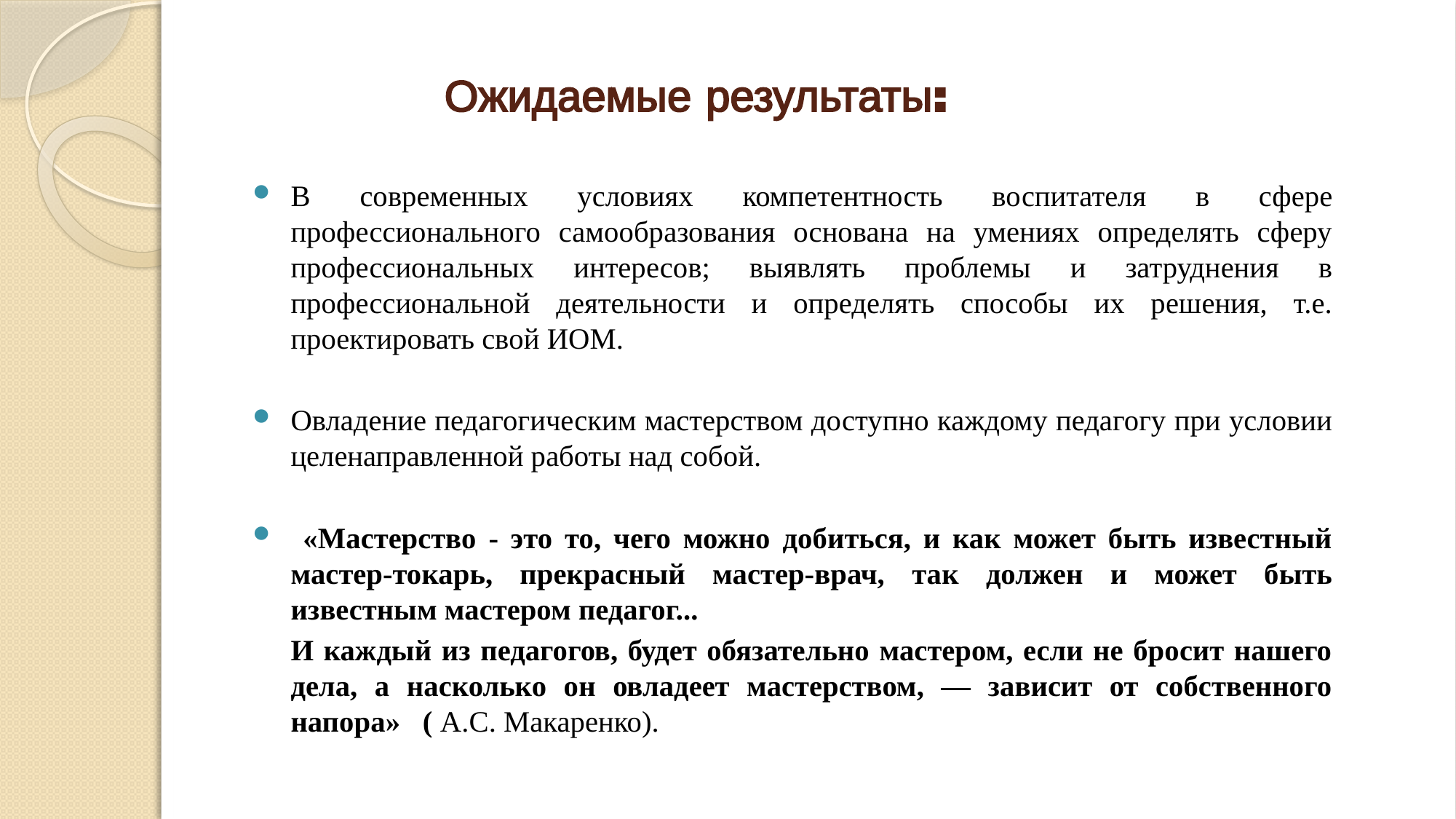

# Ожидаемые результаты:

В современных условиях компетентность воспитателя в сфере профессионального самообразования основана на умениях определять сферу профессиональных интересов; выявлять проблемы и затруднения в профессиональной деятельности и определять способы их решения, т.е. проектировать свой ИОМ.

Овладение педагогическим мастерством доступно каждому педагогу при условии целенаправленной работы над собой.

 «Мастерство - это то, чего можно добиться, и как может быть известный мастер-токарь, прекрасный мастер-врач, так должен и может быть известным мастером педагог...
	И каждый из педагогов, будет обязательно мастером, если не бросит нашего дела, а насколько он овладеет мастерством, — зависит от собственного напора»   ( А.С. Макаренко).